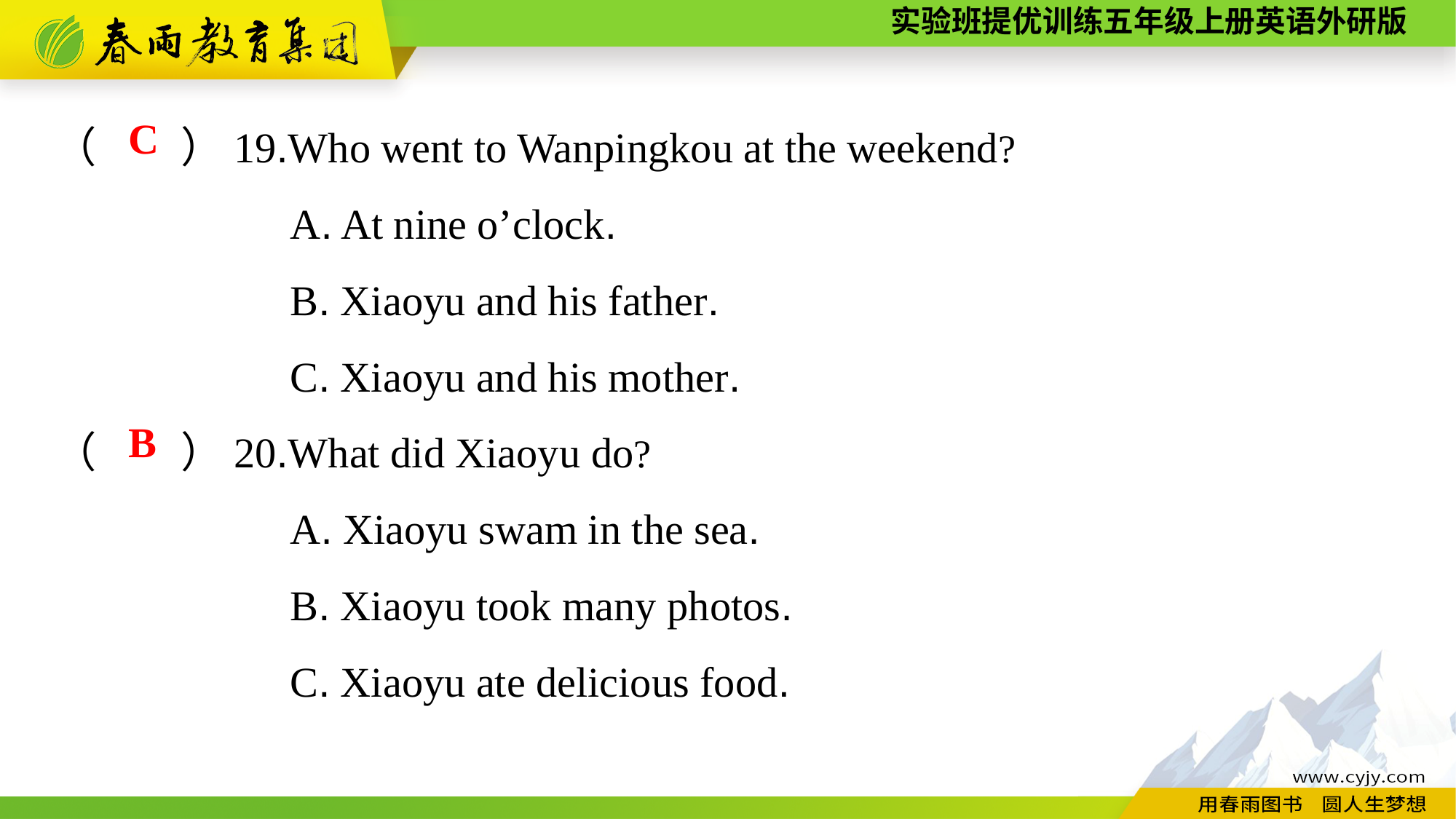

（　　）19.Who went to Wanpingkou at the weekend?
A. At nine o’clock.
B. Xiaoyu and his father.
C. Xiaoyu and his mother.
（　　）20.What did Xiaoyu do?
A. Xiaoyu swam in the sea.
B. Xiaoyu took many photos.
C. Xiaoyu ate delicious food.
C
B